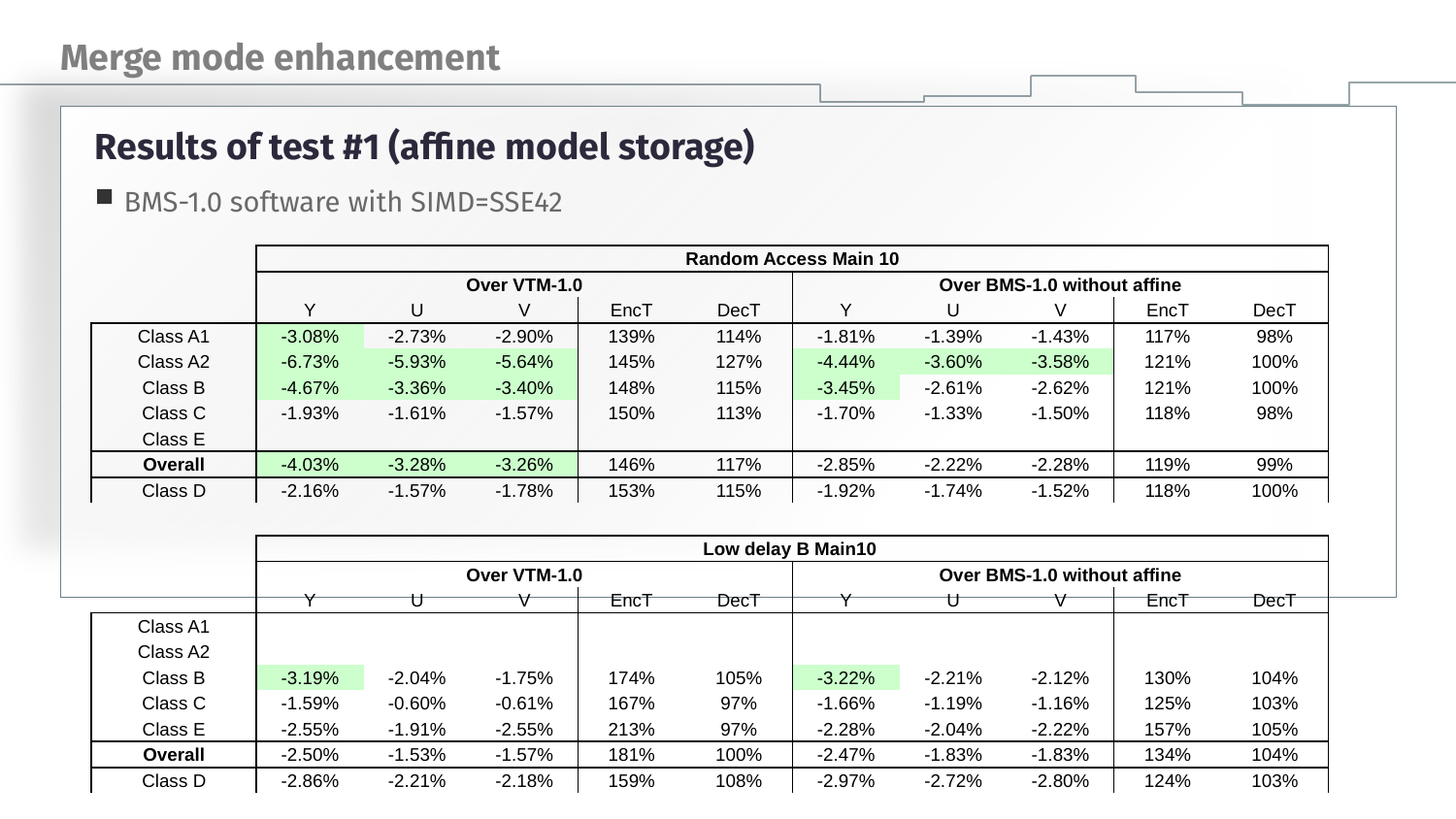

# Merge mode enhancement
Results of test #1 (affine model storage)
BMS-1.0 software with SIMD=SSE42
|  | Random Access Main 10 |  |  |  |  |  |  |  |  |  |
| --- | --- | --- | --- | --- | --- | --- | --- | --- | --- | --- |
|  | Over VTM-1.0 |  |  |  |  | Over BMS-1.0 without affine |  |  |  |  |
|  | Y | U | V | EncT | DecT | Y | U | V | EncT | DecT |
| Class A1 | -3.08% | -2.73% | -2.90% | 139% | 114% | -1.81% | -1.39% | -1.43% | 117% | 98% |
| Class A2 | -6.73% | -5.93% | -5.64% | 145% | 127% | -4.44% | -3.60% | -3.58% | 121% | 100% |
| Class B | -4.67% | -3.36% | -3.40% | 148% | 115% | -3.45% | -2.61% | -2.62% | 121% | 100% |
| Class C | -1.93% | -1.61% | -1.57% | 150% | 113% | -1.70% | -1.33% | -1.50% | 118% | 98% |
| Class E |  |  |  |  |  |  |  |  |  |  |
| Overall | -4.03% | -3.28% | -3.26% | 146% | 117% | -2.85% | -2.22% | -2.28% | 119% | 99% |
| Class D | -2.16% | -1.57% | -1.78% | 153% | 115% | -1.92% | -1.74% | -1.52% | 118% | 100% |
|  | Low delay B Main10 |  |  |  |  |  |  |  |  |  |
| --- | --- | --- | --- | --- | --- | --- | --- | --- | --- | --- |
|  | Over VTM-1.0 |  |  |  |  | Over BMS-1.0 without affine |  |  |  |  |
|  | Y | U | V | EncT | DecT | Y | U | V | EncT | DecT |
| Class A1 |  |  |  |  |  |  |  |  |  |  |
| Class A2 |  |  |  |  |  |  |  |  |  |  |
| Class B | -3.19% | -2.04% | -1.75% | 174% | 105% | -3.22% | -2.21% | -2.12% | 130% | 104% |
| Class C | -1.59% | -0.60% | -0.61% | 167% | 97% | -1.66% | -1.19% | -1.16% | 125% | 103% |
| Class E | -2.55% | -1.91% | -2.55% | 213% | 97% | -2.28% | -2.04% | -2.22% | 157% | 105% |
| Overall | -2.50% | -1.53% | -1.57% | 181% | 100% | -2.47% | -1.83% | -1.83% | 134% | 104% |
| Class D | -2.86% | -2.21% | -2.18% | 159% | 108% | -2.97% | -2.72% | -2.80% | 124% | 103% |